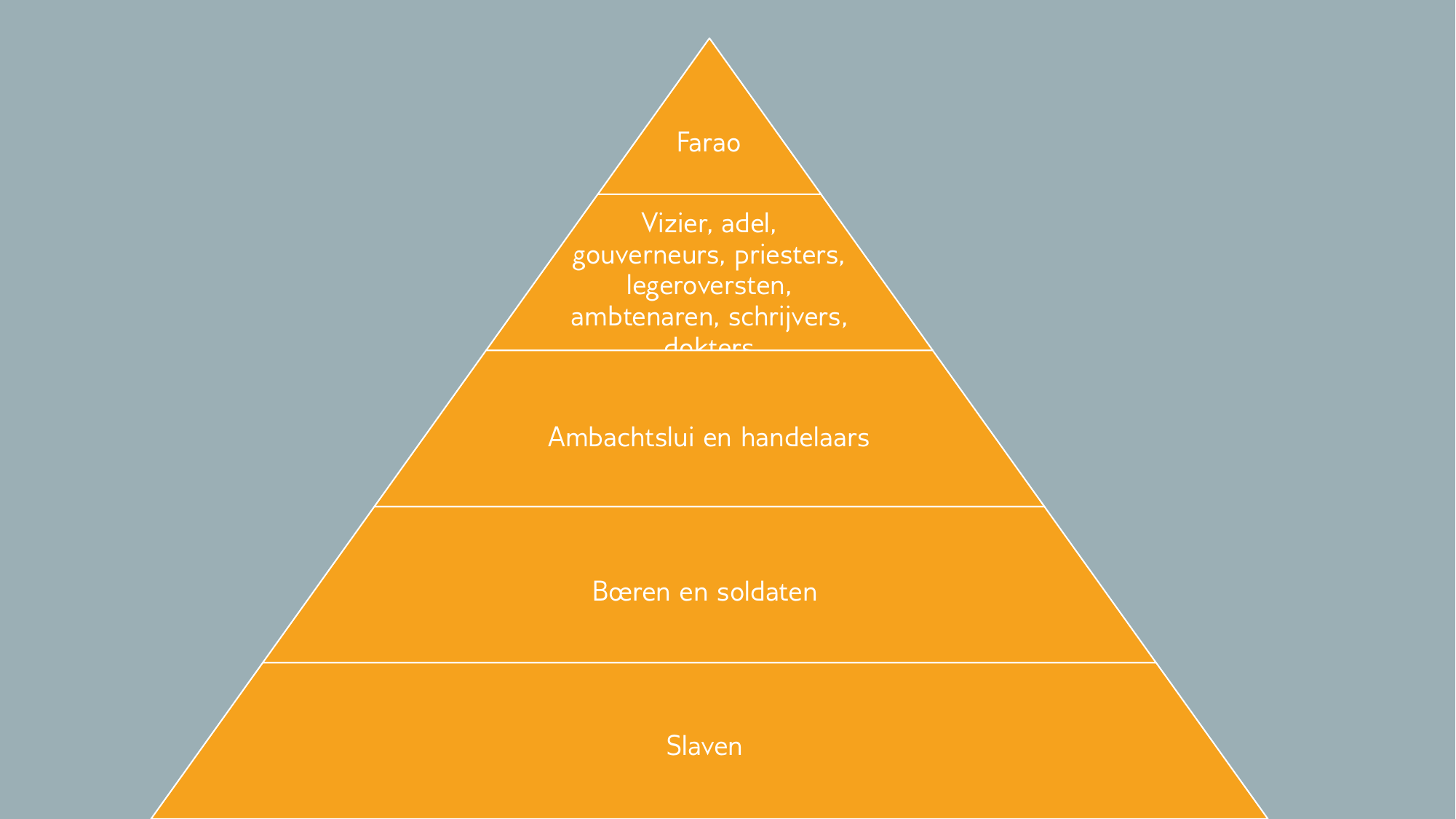

Farao
Vizier, adel, gouverneurs, priesters, legeroversten, ambtenaren, schrijvers, dokters
Ambachtslui en handelaars
Boeren en soldaten
Slaven